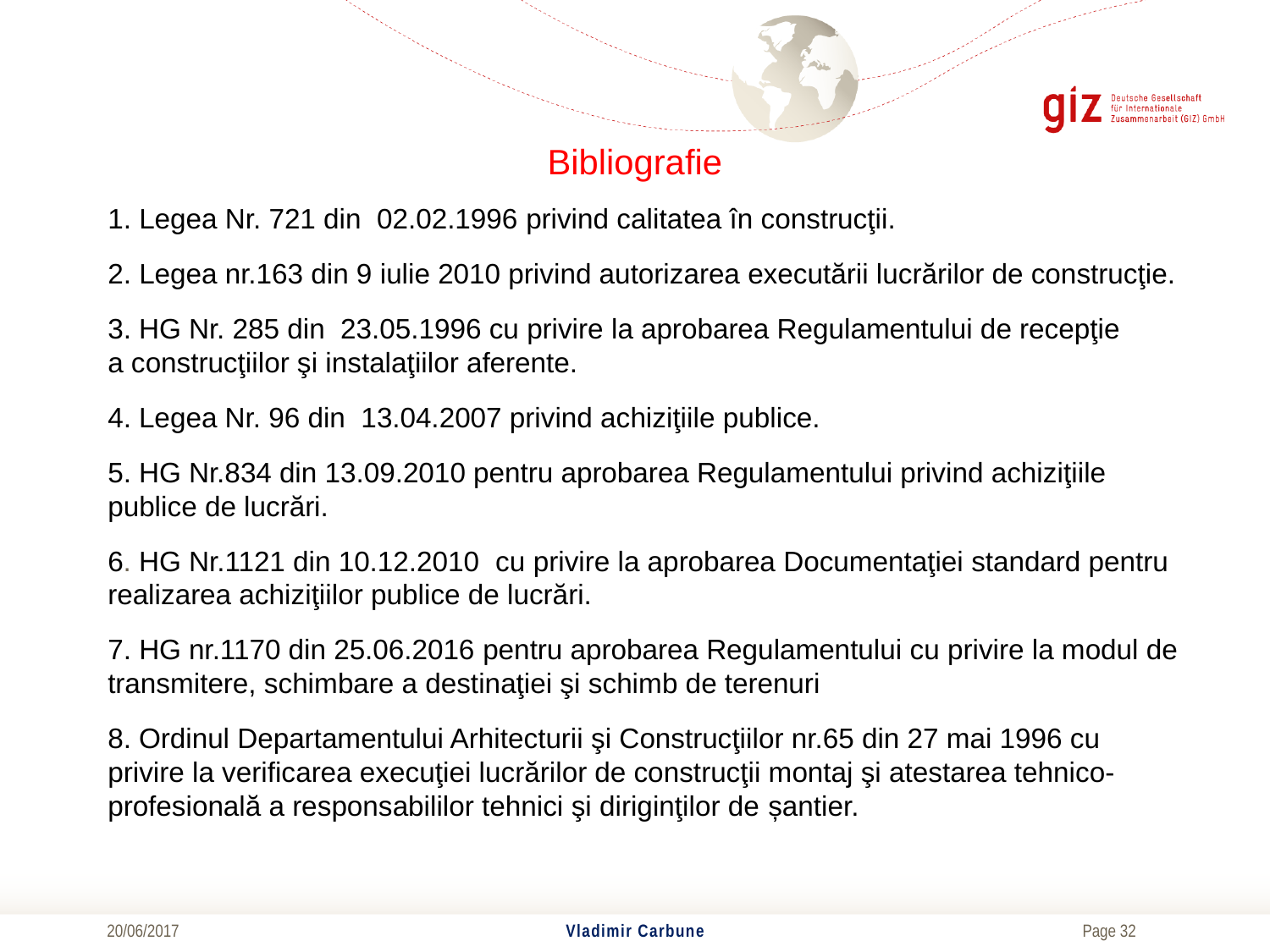

# Bibliografie
1. Legea Nr. 721 din  02.02.1996 privind calitatea în construcţii.
2. Legea nr.163 din 9 iulie 2010 privind autorizarea executării lucrărilor de construcţie.
3. HG Nr. 285 din  23.05.1996 cu privire la aprobarea Regulamentului de recepţie a construcţiilor şi instalaţiilor aferente.
4. Legea Nr. 96 din  13.04.2007 privind achiziţiile publice.
5. HG Nr.834 din 13.09.2010 pentru aprobarea Regulamentului privind achiziţiile publice de lucrări.
6. HG Nr.1121 din 10.12.2010  cu privire la aprobarea Documentaţiei standard pentru realizarea achiziţiilor publice de lucrări.
7. HG nr.1170 din 25.06.2016 pentru aprobarea Regulamentului cu privire la modul de transmitere, schimbare a destinaţiei şi schimb de terenuri
8. Ordinul Departamentului Arhitecturii şi Construcţiilor nr.65 din 27 mai 1996 cu privire la verificarea execuţiei lucrărilor de construcţii montaj şi atestarea tehnico-profesională a responsabililor tehnici şi diriginţilor de șantier.
20/06/2017
Vladimir Carbune